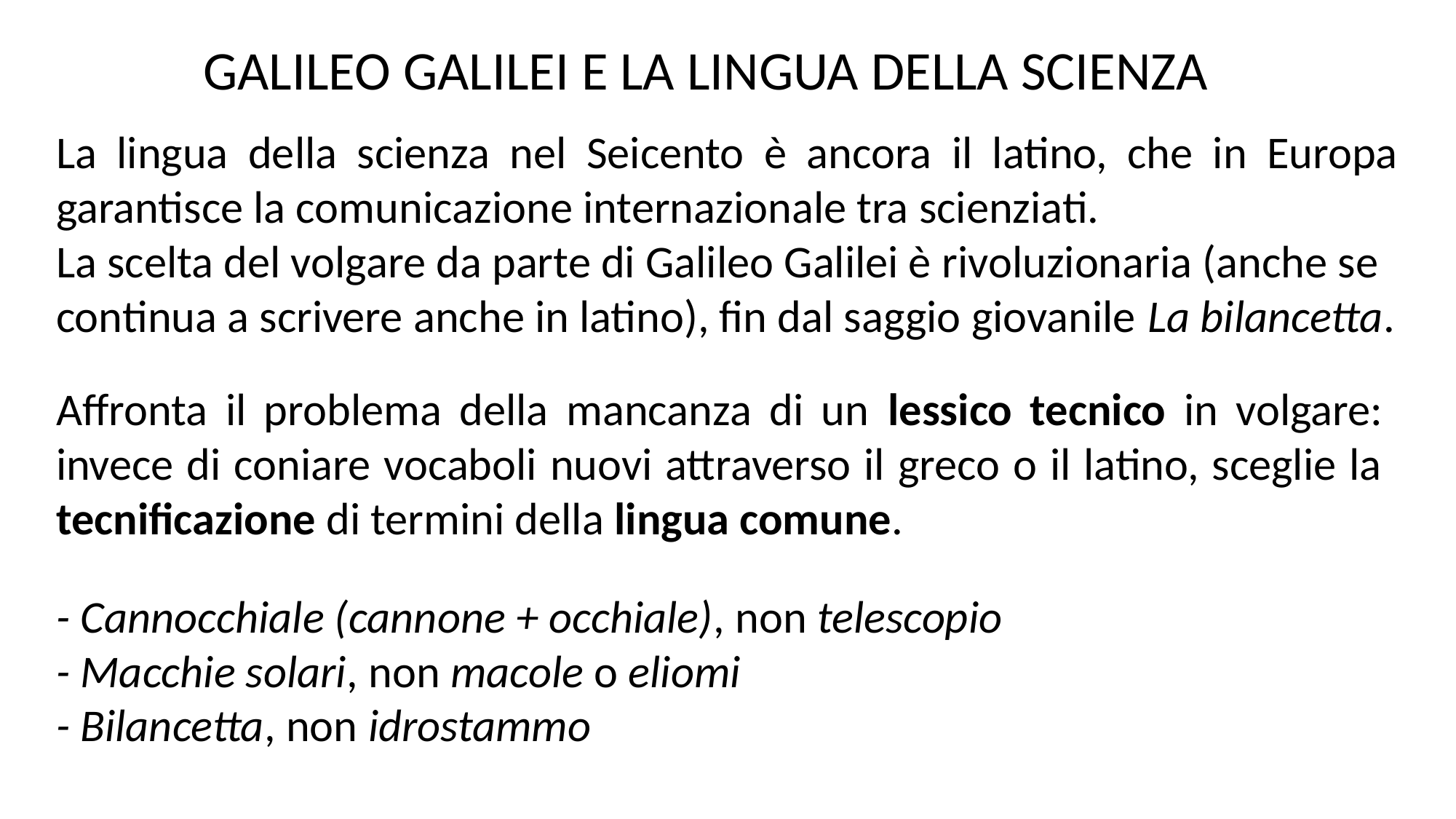

GALILEO GALILEI E LA LINGUA DELLA SCIENZA
La lingua della scienza nel Seicento è ancora il latino, che in Europa garantisce la comunicazione internazionale tra scienziati.
La scelta del volgare da parte di Galileo Galilei è rivoluzionaria (anche se continua a scrivere anche in latino), fin dal saggio giovanile La bilancetta.
Affronta il problema della mancanza di un lessico tecnico in volgare: invece di coniare vocaboli nuovi attraverso il greco o il latino, sceglie la tecnificazione di termini della lingua comune.

- Cannocchiale (cannone + occhiale), non telescopio
- Macchie solari, non macole o eliomi
- Bilancetta, non idrostammo